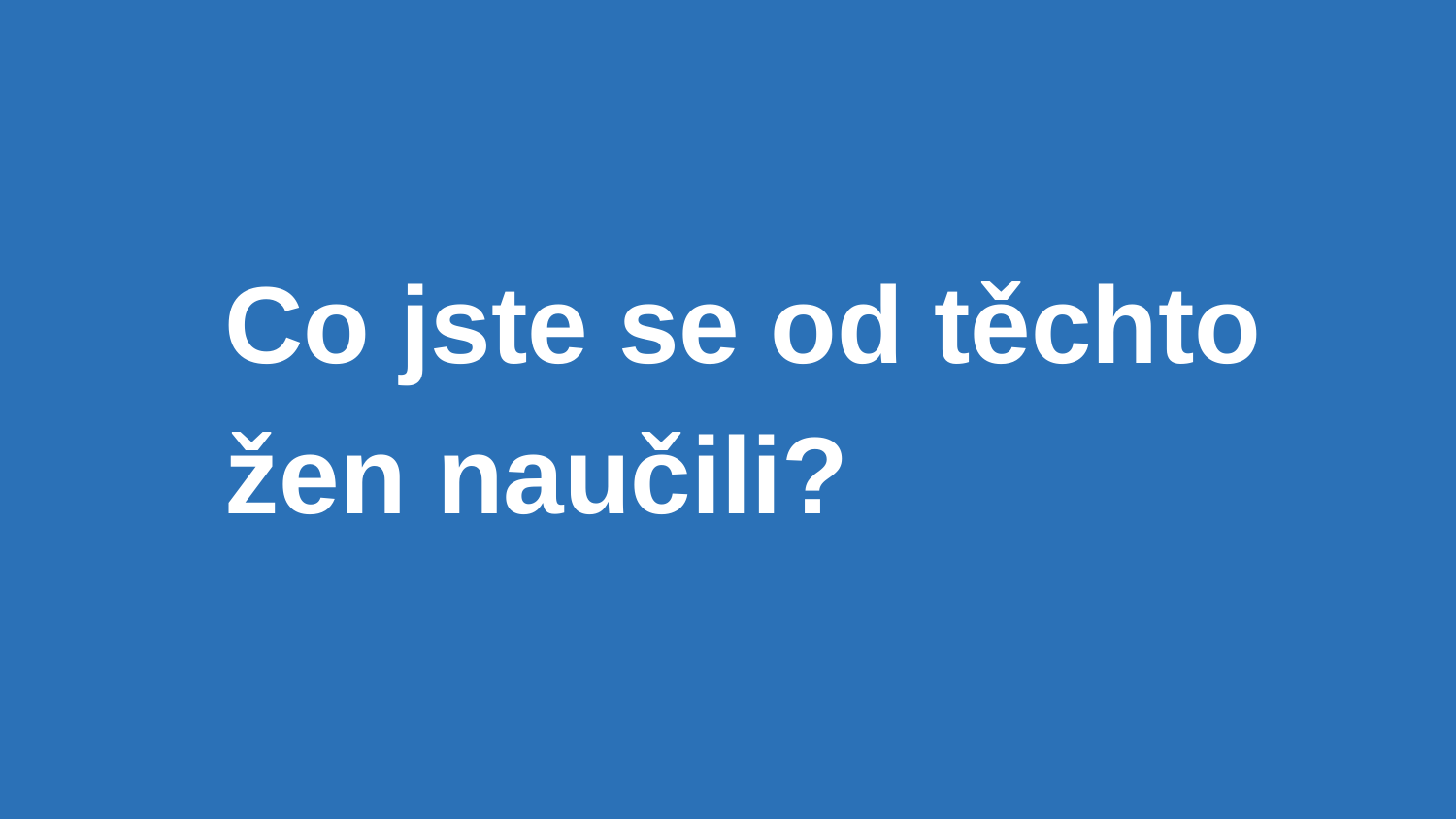

Co jste se od těchto žen naučili?